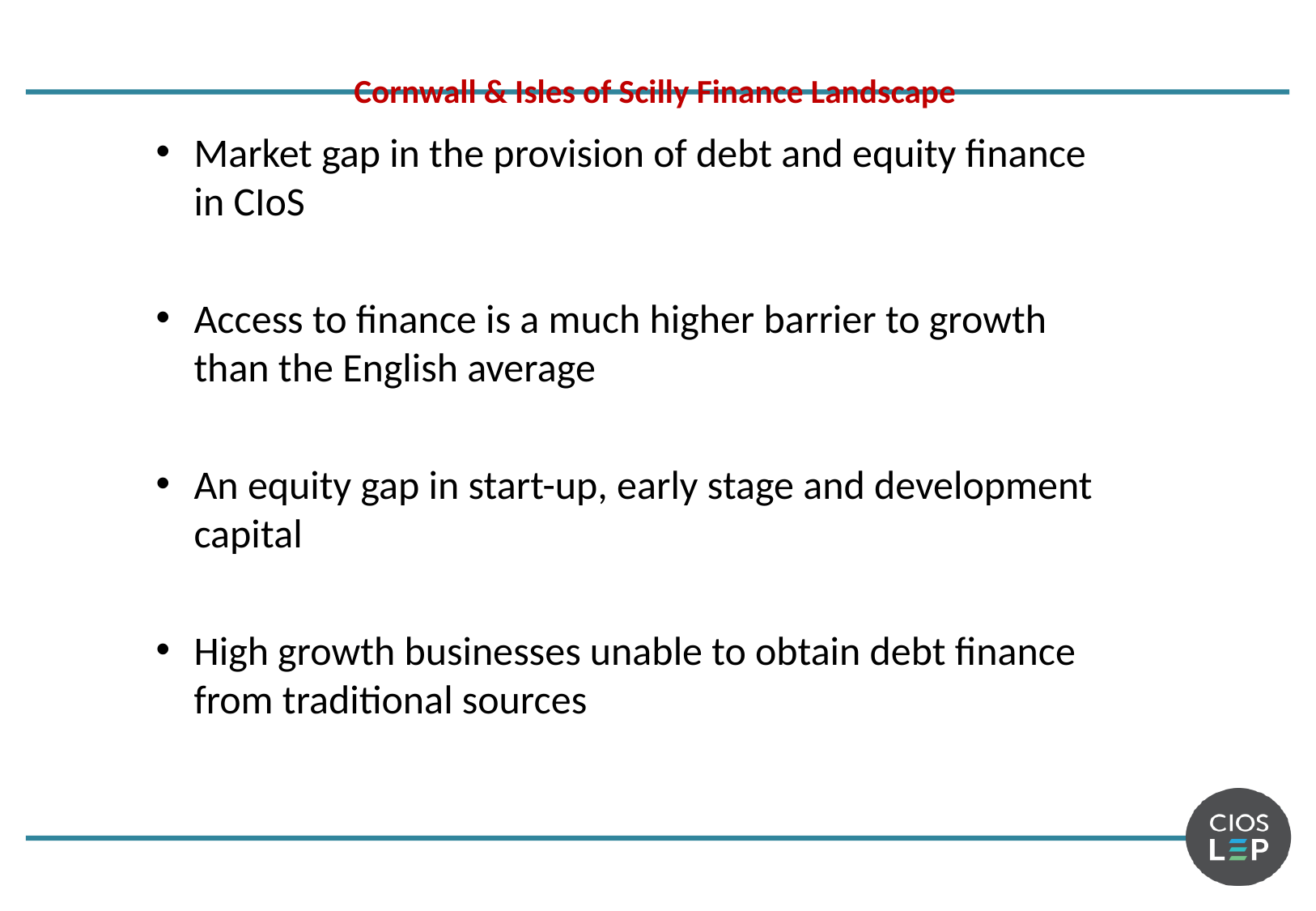

# Cornwall & Isles of Scilly Finance Landscape
Market gap in the provision of debt and equity finance in CIoS

Access to finance is a much higher barrier to growth than the English average

An equity gap in start-up, early stage and development capital

High growth businesses unable to obtain debt finance from traditional sources